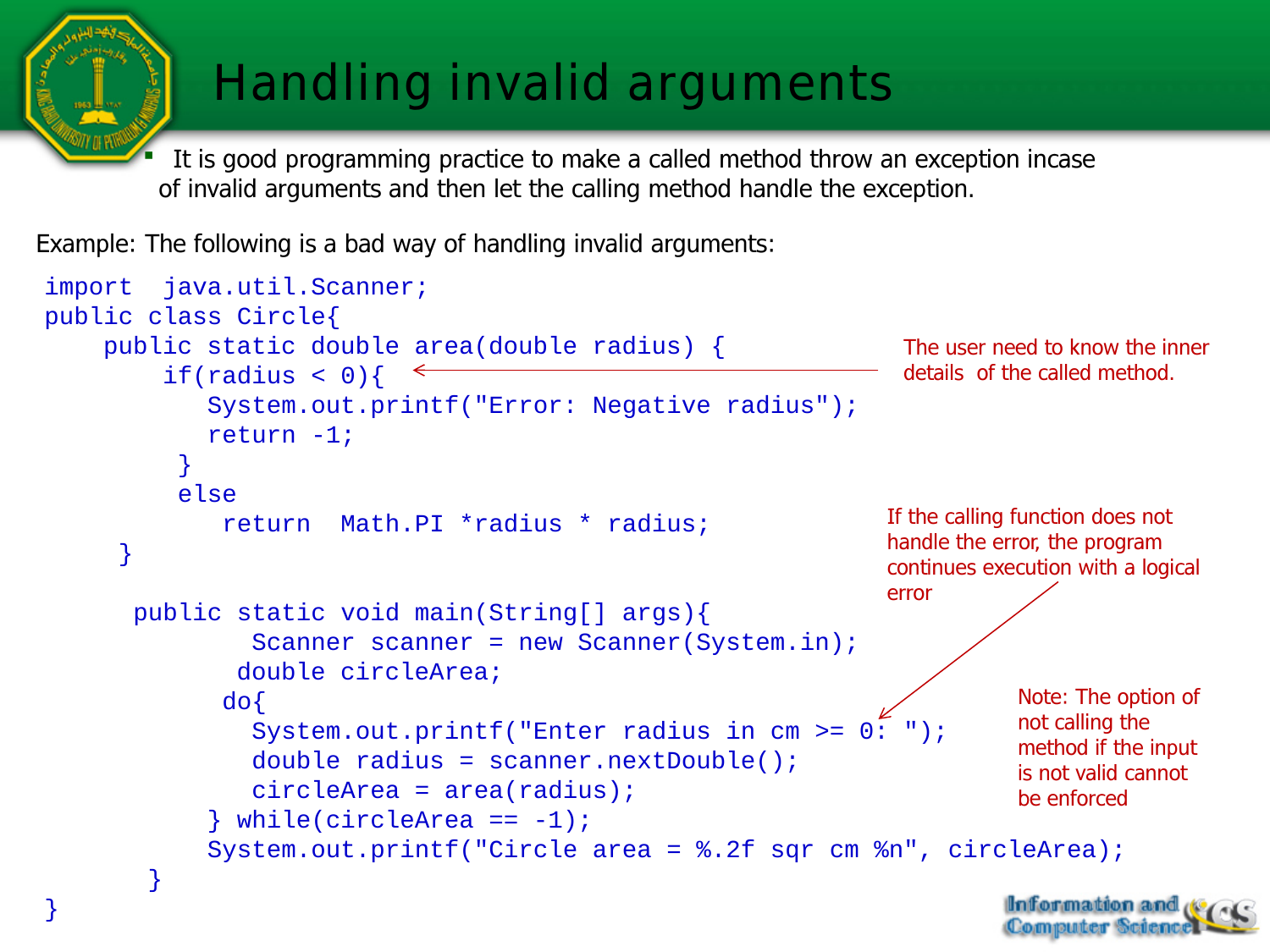

# Handling invalid arguments
It is good programming practice to make a called method throw an exception incase
  of invalid arguments and then let the calling method handle the exception.
Example: The following is a bad way of handling invalid arguments:
import  java.util.Scanner;
public class Circle{
    public static double area(double radius) {
        if(radius < 0){
           System.out.printf("Error: Negative radius");
           return -1;
         }
         else
            return  Math.PI *radius * radius;
     }

      public static void main(String[] args){
              Scanner scanner = new Scanner(System.in);
             double circleArea;
            do{
              System.out.printf("Enter radius in cm >= 0: ");
              double radius = scanner.nextDouble();
              circleArea = area(radius);
           } while(circleArea == -1);
           System.out.printf("Circle area = %.2f sqr cm %n", circleArea);
       }
}

The user need to know the inner
details  of the called method.
If the calling function does not
handle the error, the program
continues execution with a logical
error
Note: The option of not calling the method if the input is not valid cannot be enforced